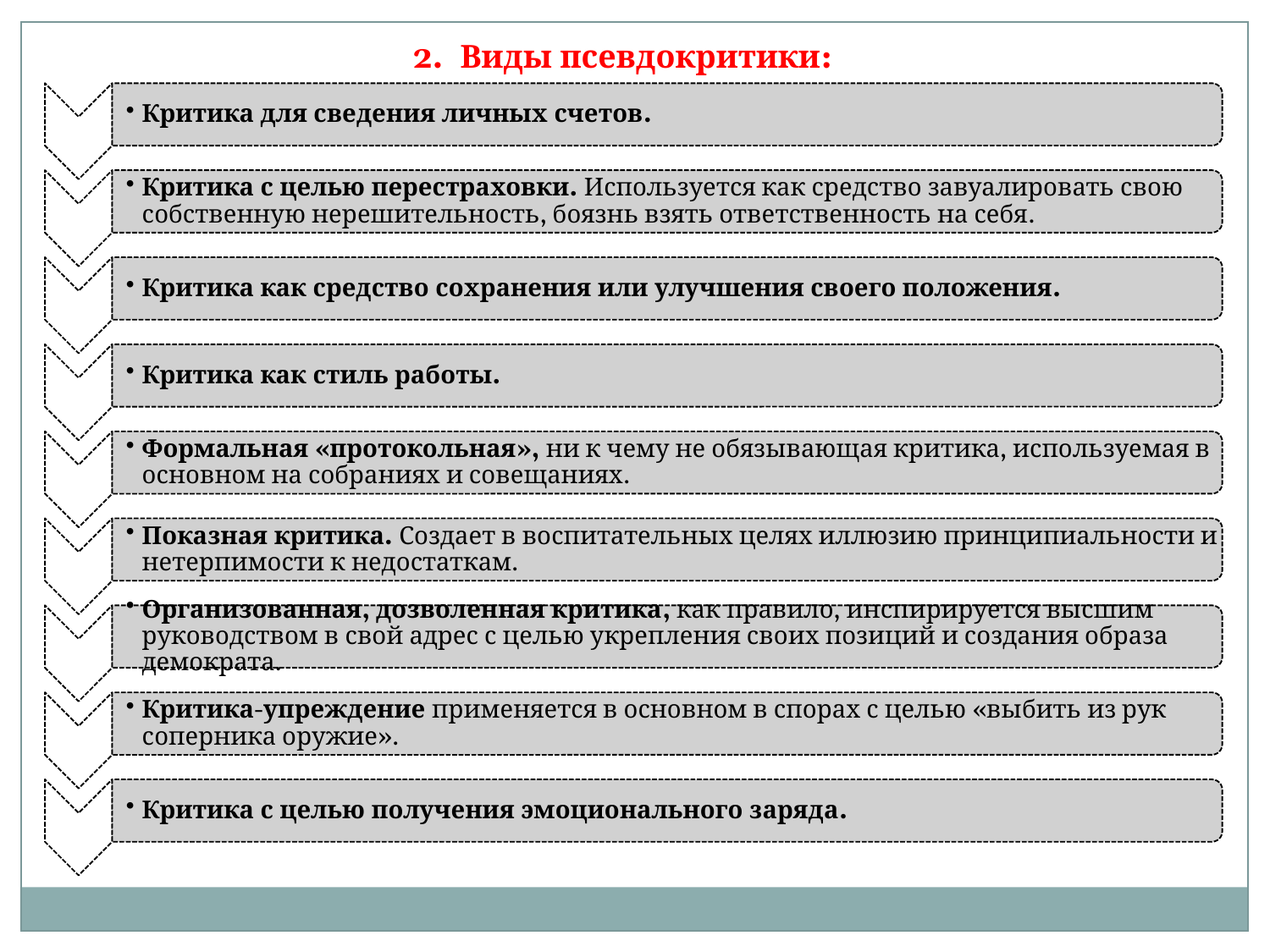

Виды псевдокритики:

Критика для сведения личных счетов.

Критика с целью перестраховки. Используется как сред­ство завуалировать свою собственную нерешительность, бо­язнь взять ответственность на себя.

Критика как средство сохранения или улучшения свое­го положения.

Критика как стиль работы.

Формальная «протокольная», ни к чему не обязываю­щая критика, используемая в основном на собраниях и сове­щаниях.

Показная критика. Создает в воспитательных целях ил­люзию принципиальности и нетерпимости к недостаткам.

Организованная, дозволенная критика, как правило, инспирируется высшим руководством в свой адрес с целью укрепления своих позиций и создания образа демократа.

Критика-упреждение применяется в основном в спорах с целью «выбить из рук соперника оружие».

Критика с целью получения эмоционального заряда.